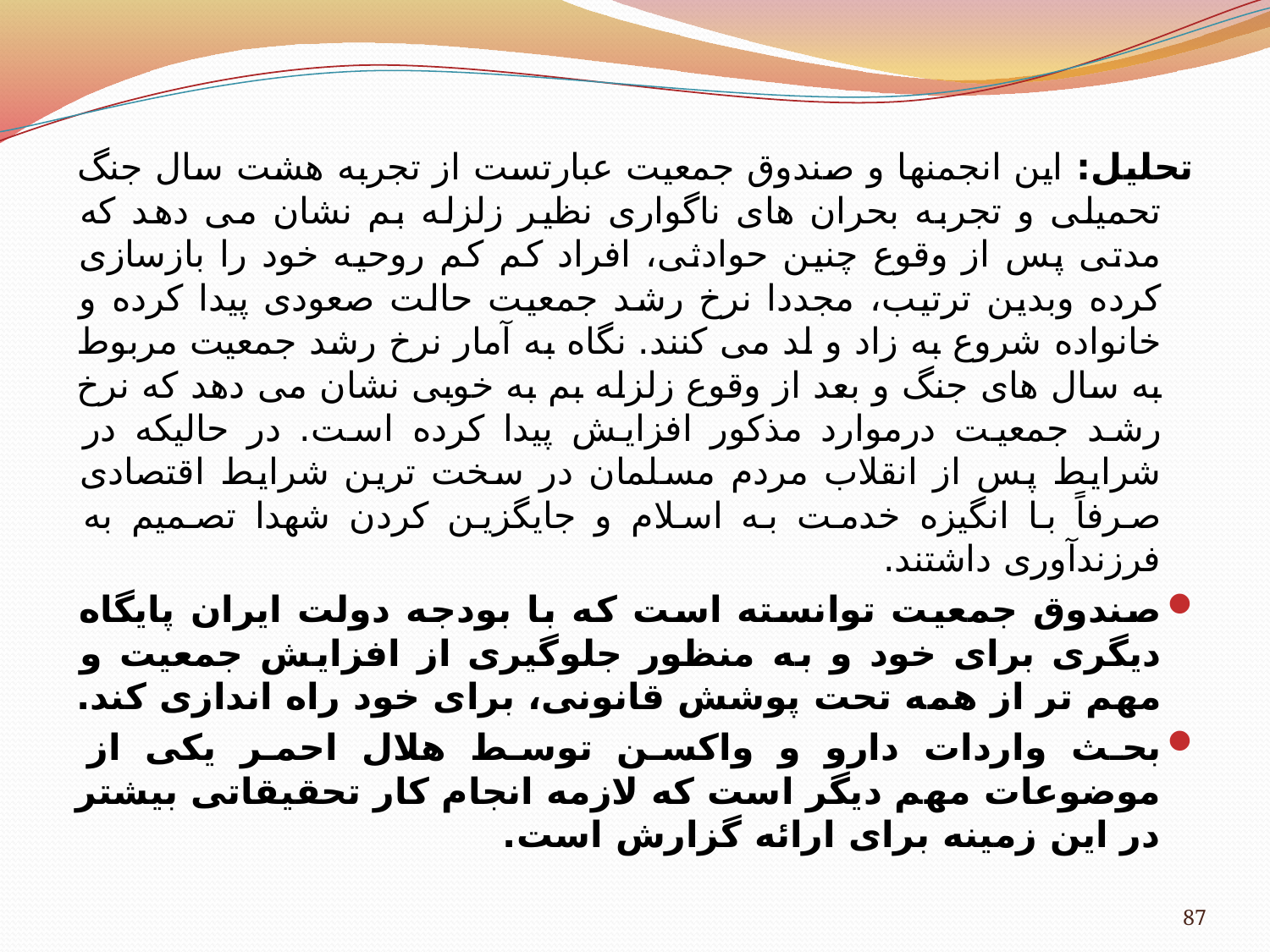

تحلیل: این انجمنها و صندوق جمعیت عبارتست از تجربه هشت سال جنگ تحمیلی و تجربه بحران های ناگواری نظیر زلزله بم نشان می دهد که مدتی پس از وقوع چنین حوادثی، افراد کم کم روحیه خود را بازسازی کرده وبدین ترتیب، مجددا نرخ رشد جمعیت حالت صعودی پیدا کرده و خانواده شروع به زاد و لد می کنند. نگاه به آمار نرخ رشد جمعیت مربوط به سال های جنگ و بعد از وقوع زلزله بم به خوبی نشان می دهد که نرخ رشد جمعیت درموارد مذکور افزایش پیدا کرده است. در حالیکه در شرایط پس از انقلاب مردم مسلمان در سخت ترین شرایط اقتصادی صرفاً با انگیزه خدمت به اسلام و جایگزین کردن شهدا تصمیم به فرزندآوری داشتند.
صندوق جمعیت توانسته است که با بودجه دولت ایران پایگاه دیگری برای خود و به منظور جلوگیری از افزایش جمعیت و مهم تر از همه تحت پوشش قانونی، برای خود راه اندازی کند.
بحث واردات دارو و واکسن توسط هلال احمر یکی از موضوعات مهم دیگر است که لازمه انجام کار تحقیقاتی بیشتر در این زمینه برای ارائه گزارش است.

87